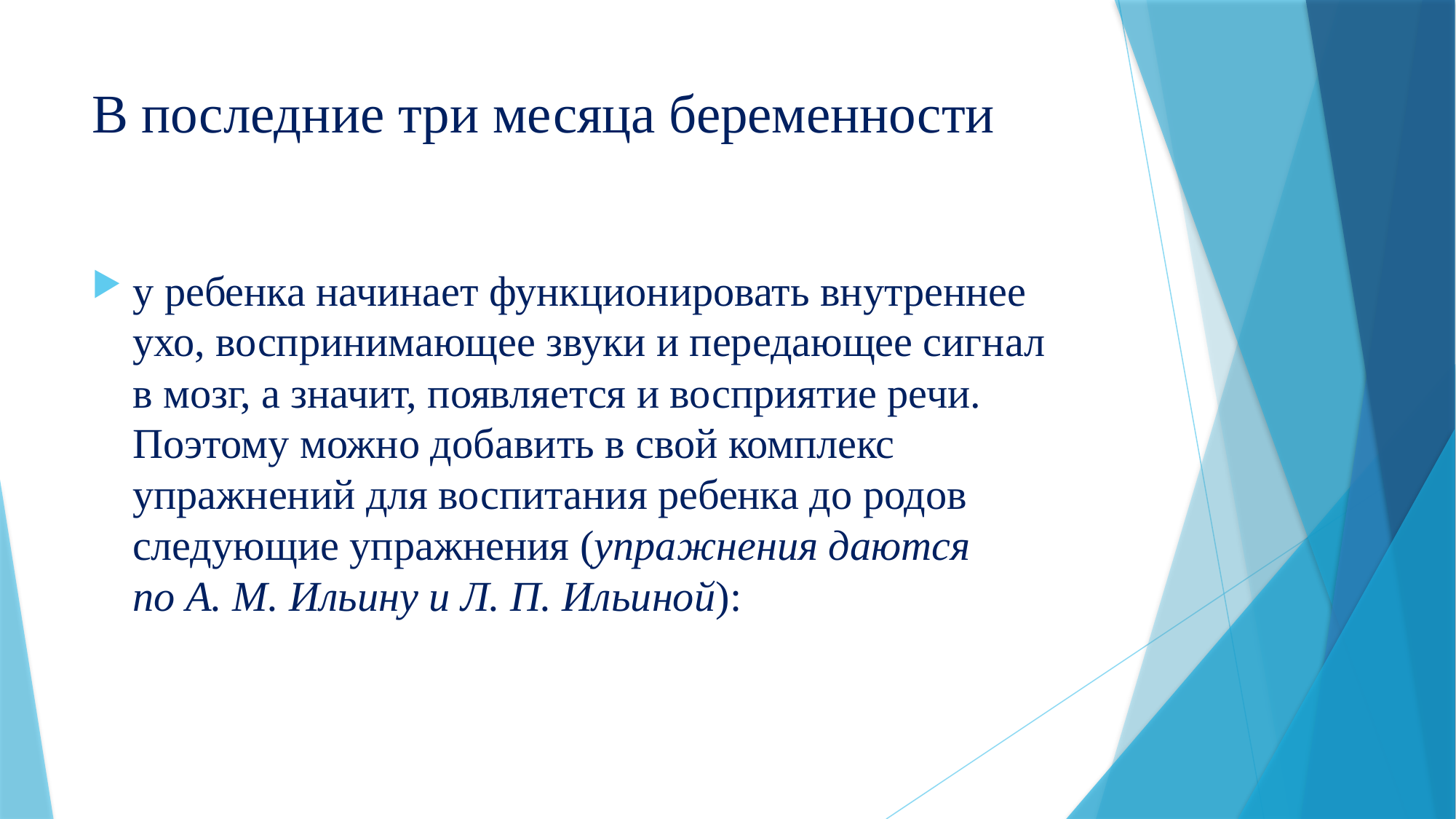

# В последние три месяца беременности
у ребенка начинает функционировать внутреннее ухо, воспринимающее звуки и передающее сигнал в мозг, а значит, появляется и восприятие речи. Поэтому можно добавить в свой комплекс упражнений для воспитания ребенка до родов следующие упражнения (упражнения даются по А. М. Ильину и Л. П. Ильиной):